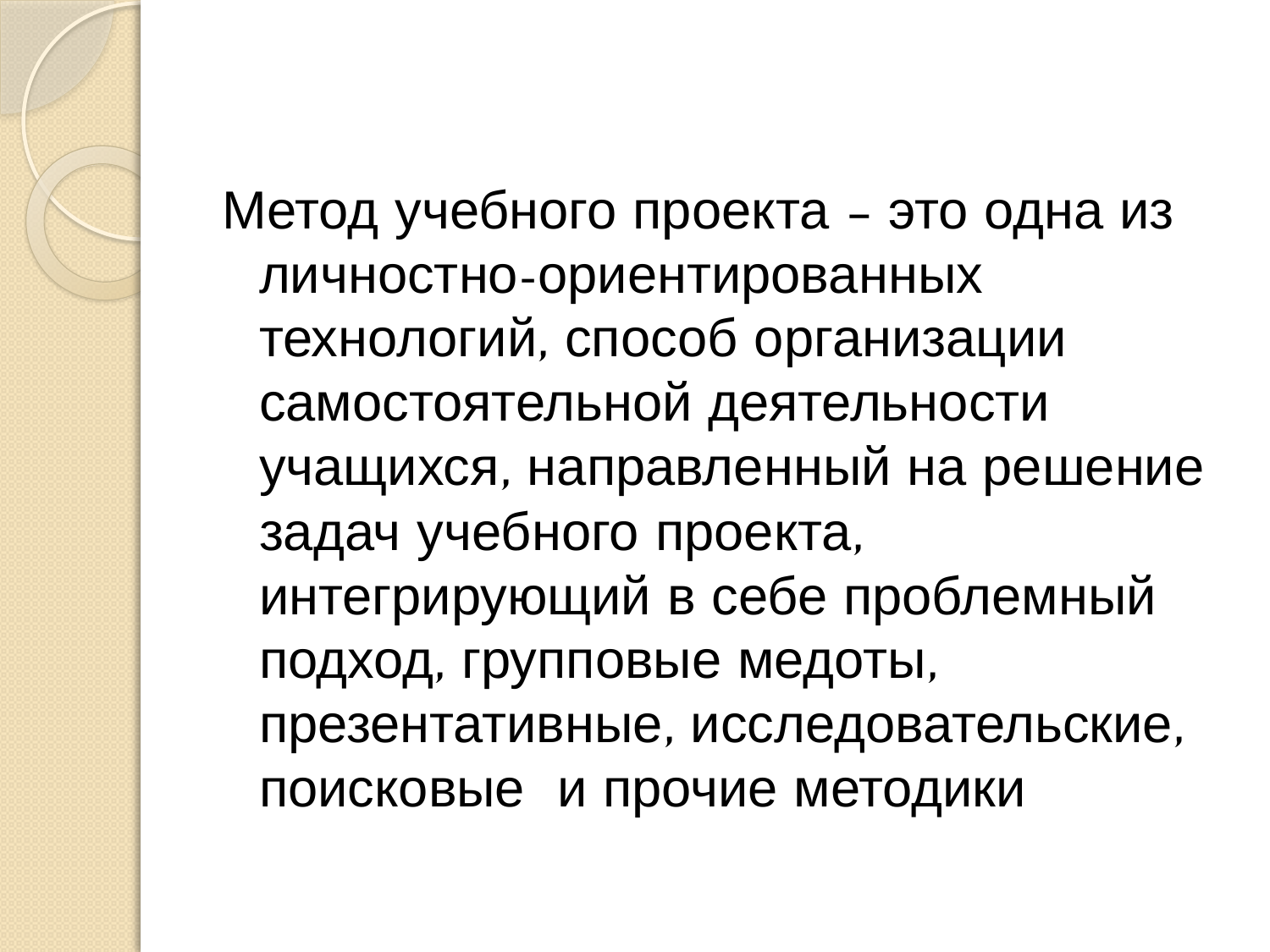

#
Метод учебного проекта – это одна из личностно-ориентированных технологий, способ организации самостоятельной деятельности учащихся, направленный на решение задач учебного проекта, интегрирующий в себе проблемный подход, групповые медоты, презентативные, исследовательские,  поисковые  и прочие методики